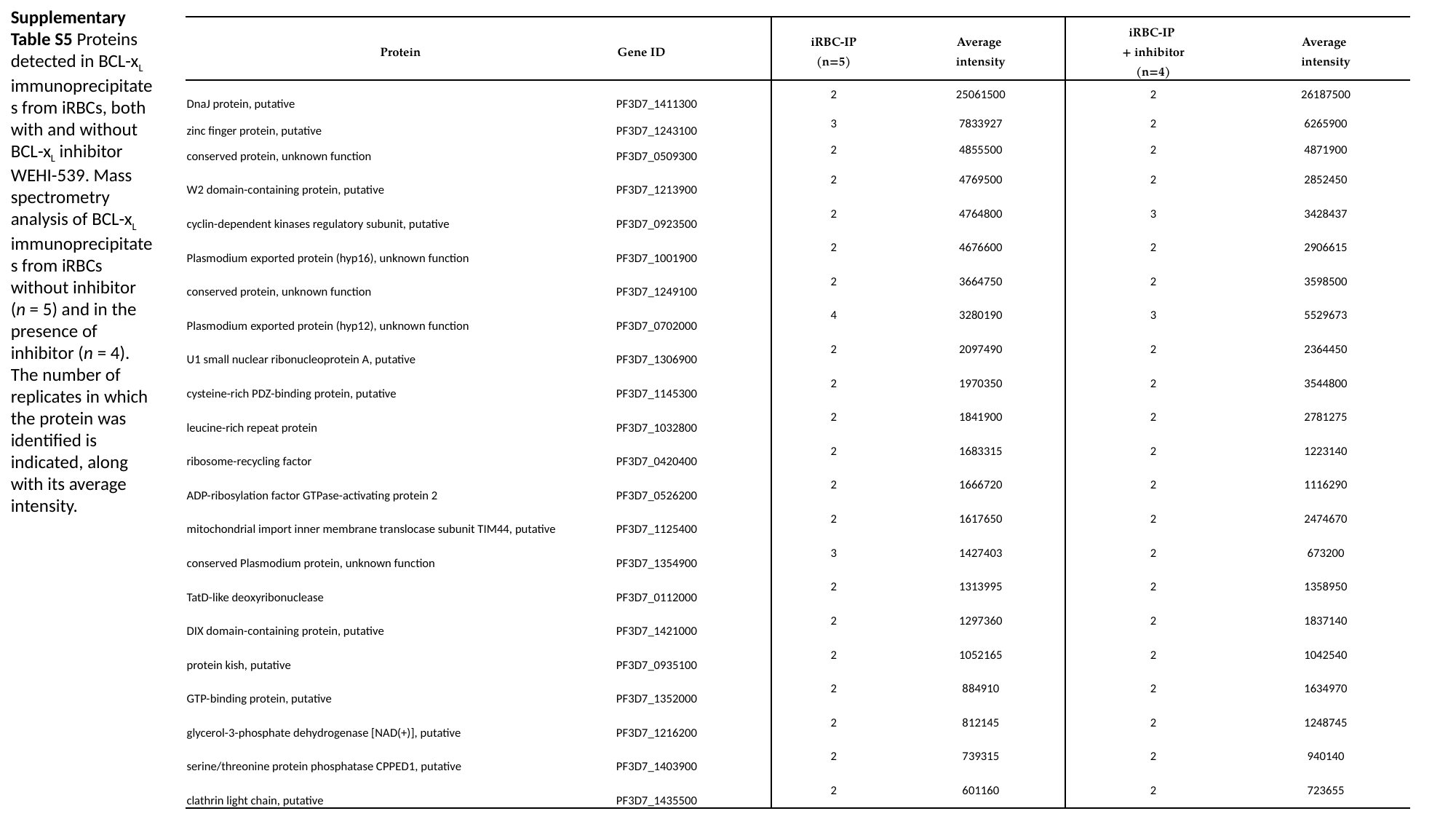

Supplementary Table S5 Proteins detected in BCL-xL immunoprecipitates from iRBCs, both with and without BCL-xL inhibitor WEHI-539. Mass spectrometry analysis of BCL-xL immunoprecipitates from iRBCs without inhibitor (n = 5) and in the presence of inhibitor (n = 4). The number of replicates in which the protein was identified is indicated, along with its average intensity.
| Protein | Gene ID | iRBC-IP (n=5) | Average intensity | iRBC-IP + inhibitor (n=4) | Average intensity |
| --- | --- | --- | --- | --- | --- |
| DnaJ protein, putative | PF3D7\_1411300 | 2 | 25061500 | 2 | 26187500 |
| zinc finger protein, putative | PF3D7\_1243100 | 3 | 7833927 | 2 | 6265900 |
| conserved protein, unknown function | PF3D7\_0509300 | 2 | 4855500 | 2 | 4871900 |
| W2 domain-containing protein, putative | PF3D7\_1213900 | 2 | 4769500 | 2 | 2852450 |
| cyclin-dependent kinases regulatory subunit, putative | PF3D7\_0923500 | 2 | 4764800 | 3 | 3428437 |
| Plasmodium exported protein (hyp16), unknown function | PF3D7\_1001900 | 2 | 4676600 | 2 | 2906615 |
| conserved protein, unknown function | PF3D7\_1249100 | 2 | 3664750 | 2 | 3598500 |
| Plasmodium exported protein (hyp12), unknown function | PF3D7\_0702000 | 4 | 3280190 | 3 | 5529673 |
| U1 small nuclear ribonucleoprotein A, putative | PF3D7\_1306900 | 2 | 2097490 | 2 | 2364450 |
| cysteine-rich PDZ-binding protein, putative | PF3D7\_1145300 | 2 | 1970350 | 2 | 3544800 |
| leucine-rich repeat protein | PF3D7\_1032800 | 2 | 1841900 | 2 | 2781275 |
| ribosome-recycling factor | PF3D7\_0420400 | 2 | 1683315 | 2 | 1223140 |
| ADP-ribosylation factor GTPase-activating protein 2 | PF3D7\_0526200 | 2 | 1666720 | 2 | 1116290 |
| mitochondrial import inner membrane translocase subunit TIM44, putative | PF3D7\_1125400 | 2 | 1617650 | 2 | 2474670 |
| conserved Plasmodium protein, unknown function | PF3D7\_1354900 | 3 | 1427403 | 2 | 673200 |
| TatD-like deoxyribonuclease | PF3D7\_0112000 | 2 | 1313995 | 2 | 1358950 |
| DIX domain-containing protein, putative | PF3D7\_1421000 | 2 | 1297360 | 2 | 1837140 |
| protein kish, putative | PF3D7\_0935100 | 2 | 1052165 | 2 | 1042540 |
| GTP-binding protein, putative | PF3D7\_1352000 | 2 | 884910 | 2 | 1634970 |
| glycerol-3-phosphate dehydrogenase [NAD(+)], putative | PF3D7\_1216200 | 2 | 812145 | 2 | 1248745 |
| serine/threonine protein phosphatase CPPED1, putative | PF3D7\_1403900 | 2 | 739315 | 2 | 940140 |
| clathrin light chain, putative | PF3D7\_1435500 | 2 | 601160 | 2 | 723655 |